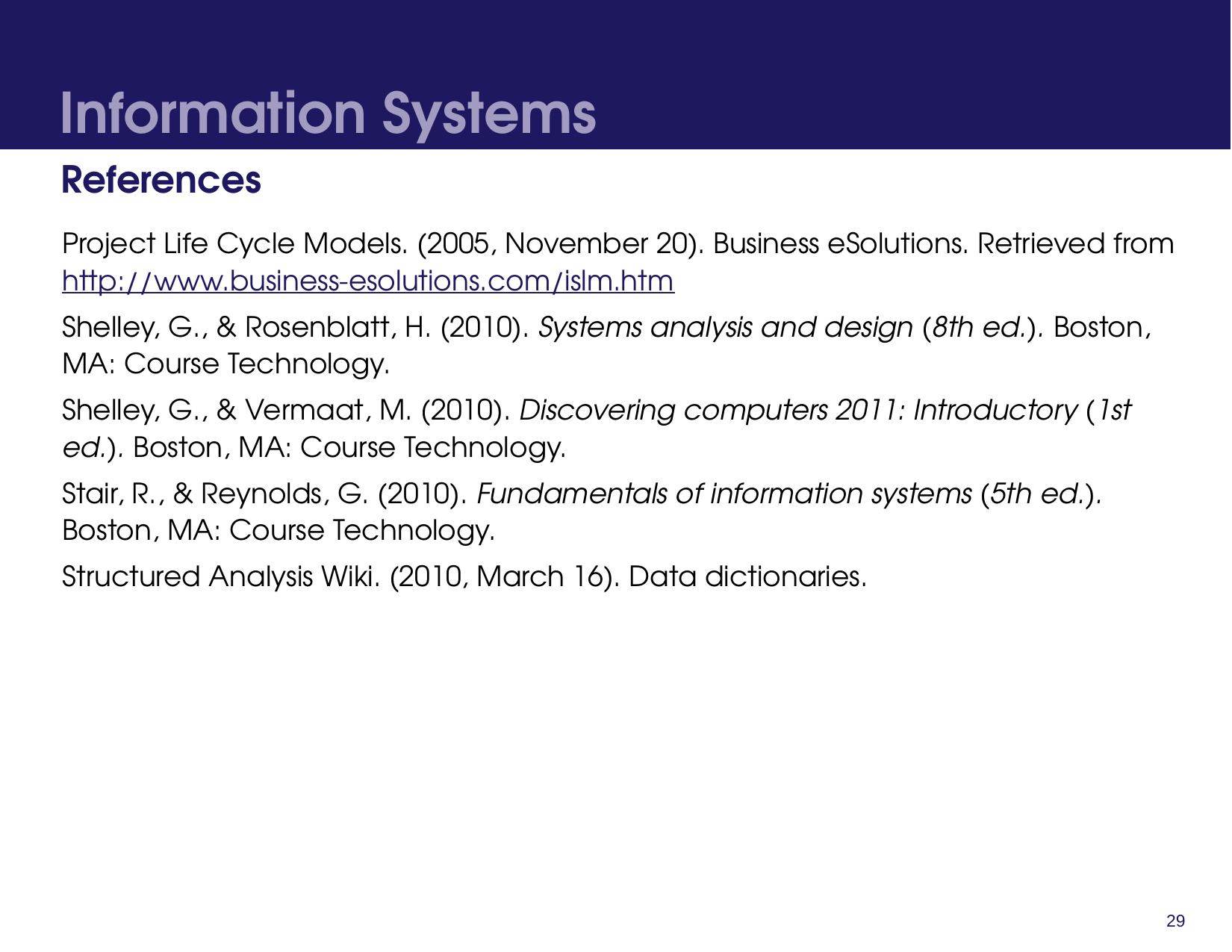

# Information Systems
References
Project Life Cycle Models. (2005, November 20). Business eSolutions. Retrieved from http://www.business-esolutions.com/islm.htm
Shelley, G., & Rosenblatt, H. (2010). Systems analysis and design (8th ed.). Boston, MA: Course Technology.
Shelley, G., & Vermaat, M. (2010). Discovering computers 2011: Introductory (1st ed.). Boston, MA: Course Technology.
Stair, R., & Reynolds, G. (2010). Fundamentals of information systems (5th ed.). Boston, MA: Course Technology.
Structured Analysis Wiki. (2010, March 16). Data dictionaries.

29